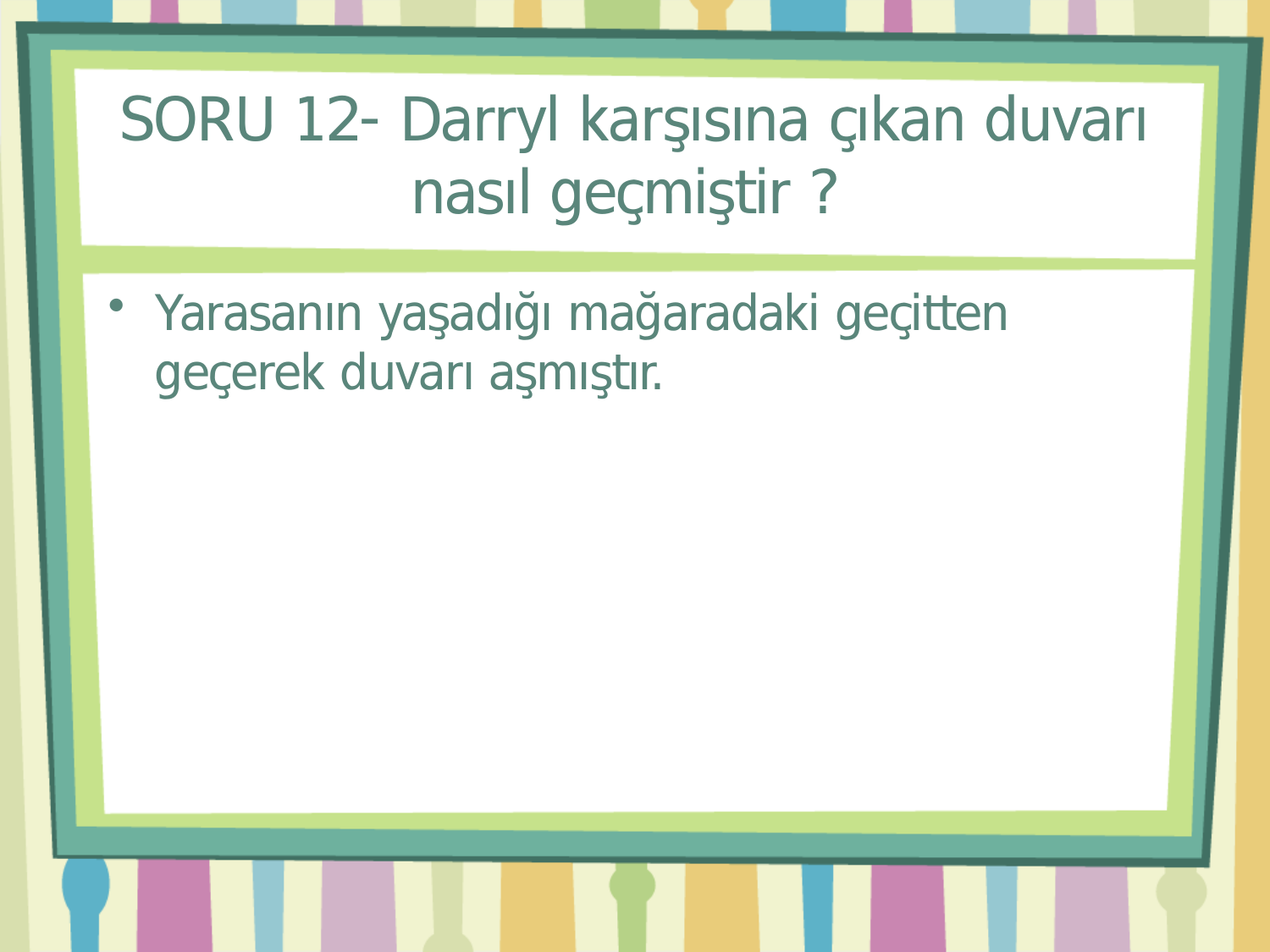

# SORU 12- Darryl karşısına çıkan duvarı nasıl geçmiştir ?
Yarasanın yaşadığı mağaradaki geçitten geçerek duvarı aşmıştır.